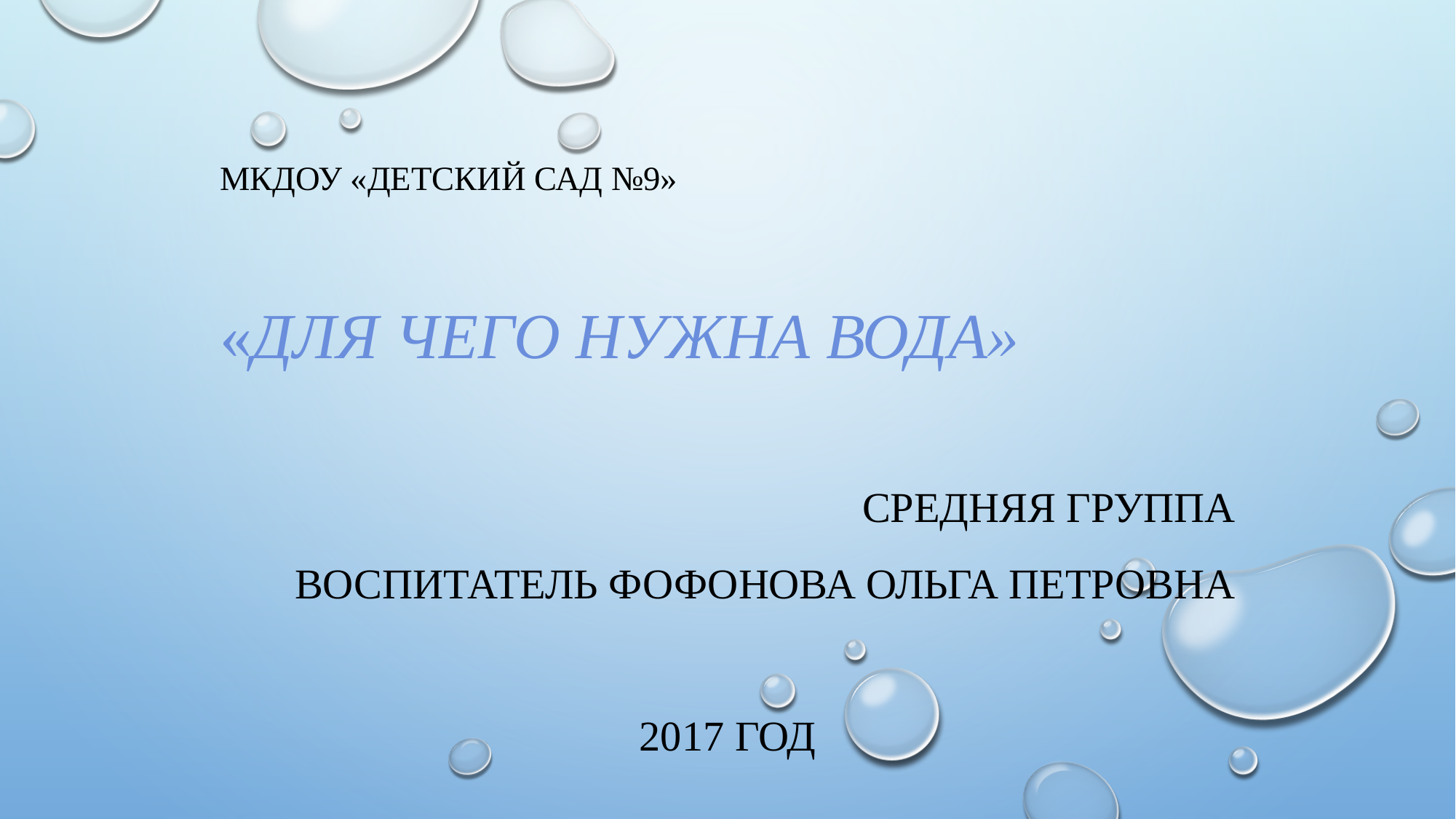

# МКДоУ «Детский сад №9» «Для чего нужна вода»
Средняя группа
Воспитатель Фофонова Ольга Петровна

2017 год